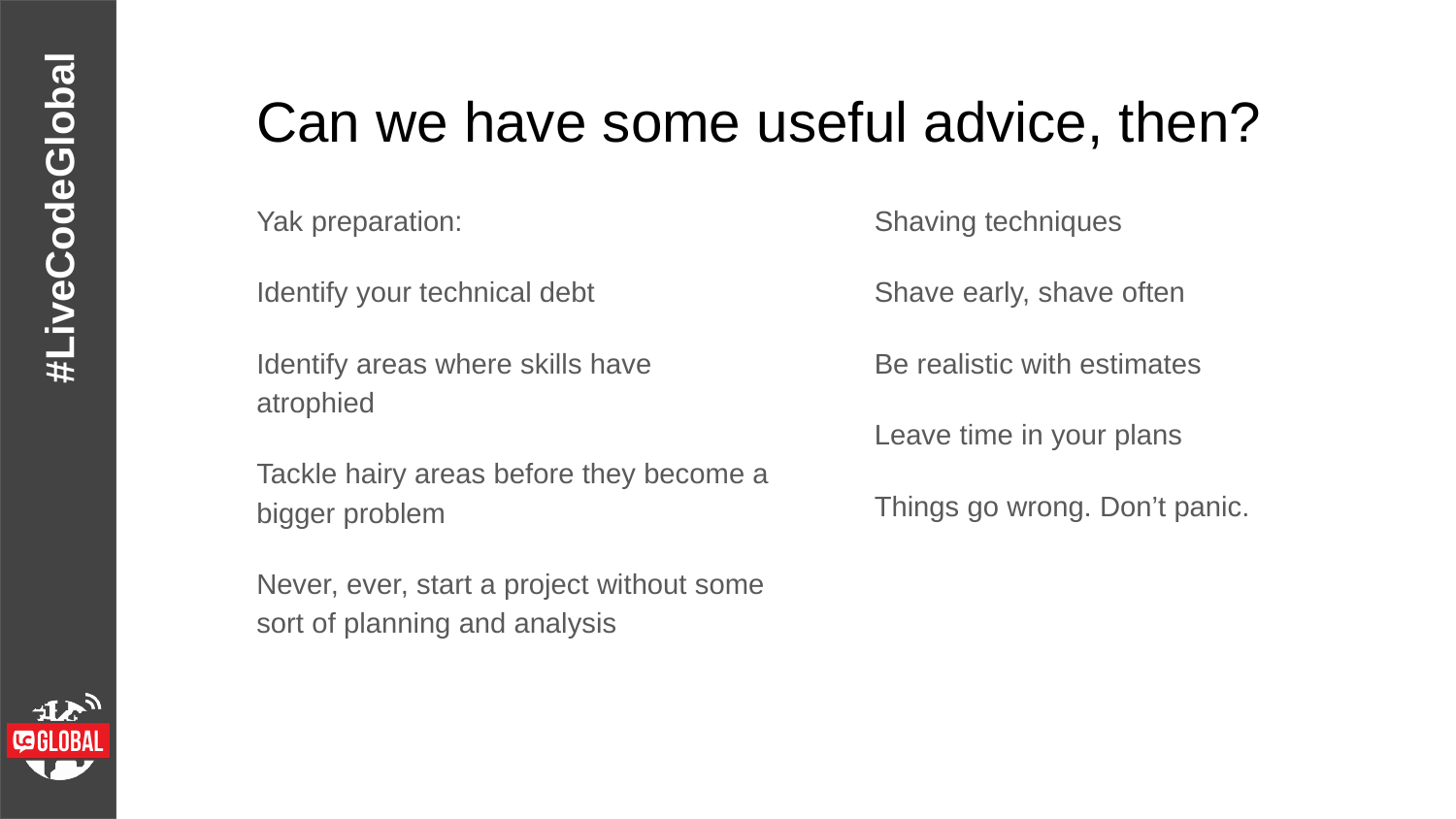

# Can we have some useful advice, then?
Yak preparation:
Identify your technical debt
Identify areas where skills have atrophied
Tackle hairy areas before they become a bigger problem
Never, ever, start a project without some sort of planning and analysis
Shaving techniques
Shave early, shave often
Be realistic with estimates
Leave time in your plans
Things go wrong. Don’t panic.